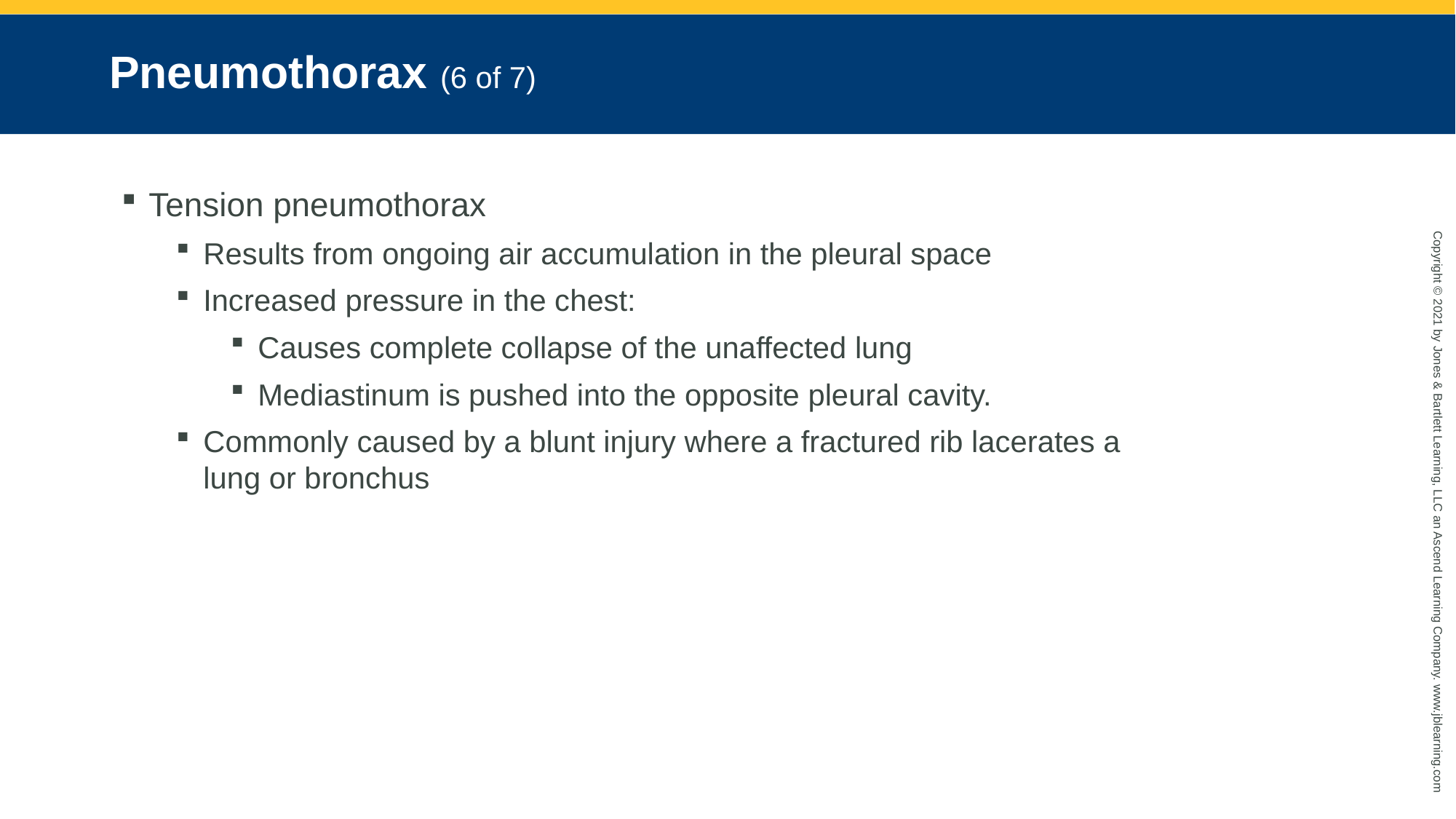

# Pneumothorax (6 of 7)
Tension pneumothorax
Results from ongoing air accumulation in the pleural space
Increased pressure in the chest:
Causes complete collapse of the unaffected lung
Mediastinum is pushed into the opposite pleural cavity.
Commonly caused by a blunt injury where a fractured rib lacerates a lung or bronchus